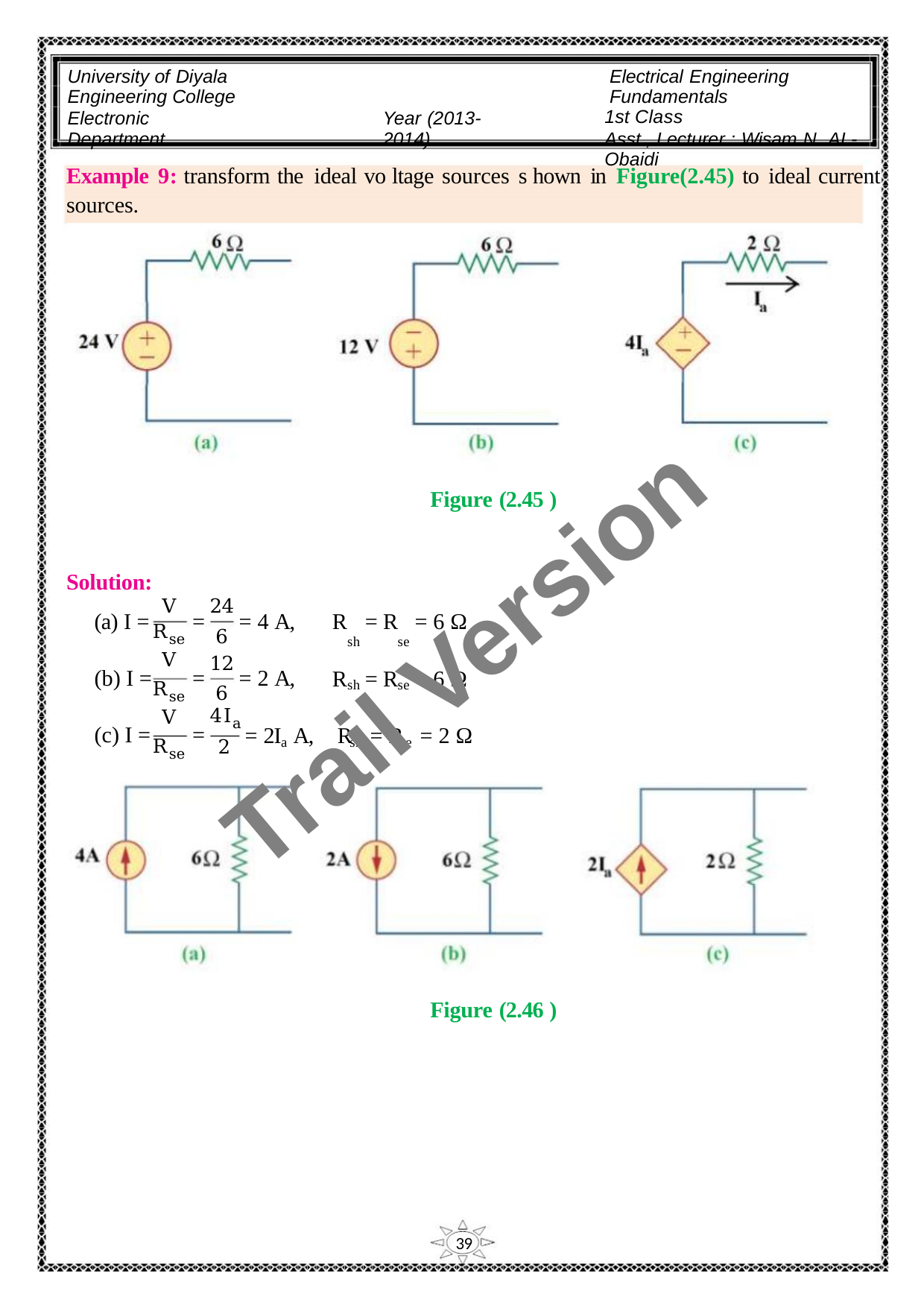

University of Diyala
Engineering College
Electronic Department
Electrical Engineering Fundamentals
1st Class
Asst., Lecturer : Wisam N. AL-Obaidi
Year (2013-2014)
Example 9: transform the ideal vo ltage sources s hown in Figure(2.45) to ideal current
sources.
Figure (2.45 )
Solution:
Trail Version
Trail Version
Trail Version
Trail Version
Trail Version
Trail Version
Trail Version
Trail Version
Trail Version
Trail Version
Trail Version
Trail Version
Trail Version
V
24
(a) I =
(b) I =
(c) I =
=
=
=
= 4 A,
= 2 A,
R = R = 6 Ω
sh se
Rse
V
6
12
R = R = 6 Ω
sh
se
Rse
V
6
4Ia
2
= 2I A, R = R = 2 Ω
a
sh
se
Rse
Figure (2.46 )
39